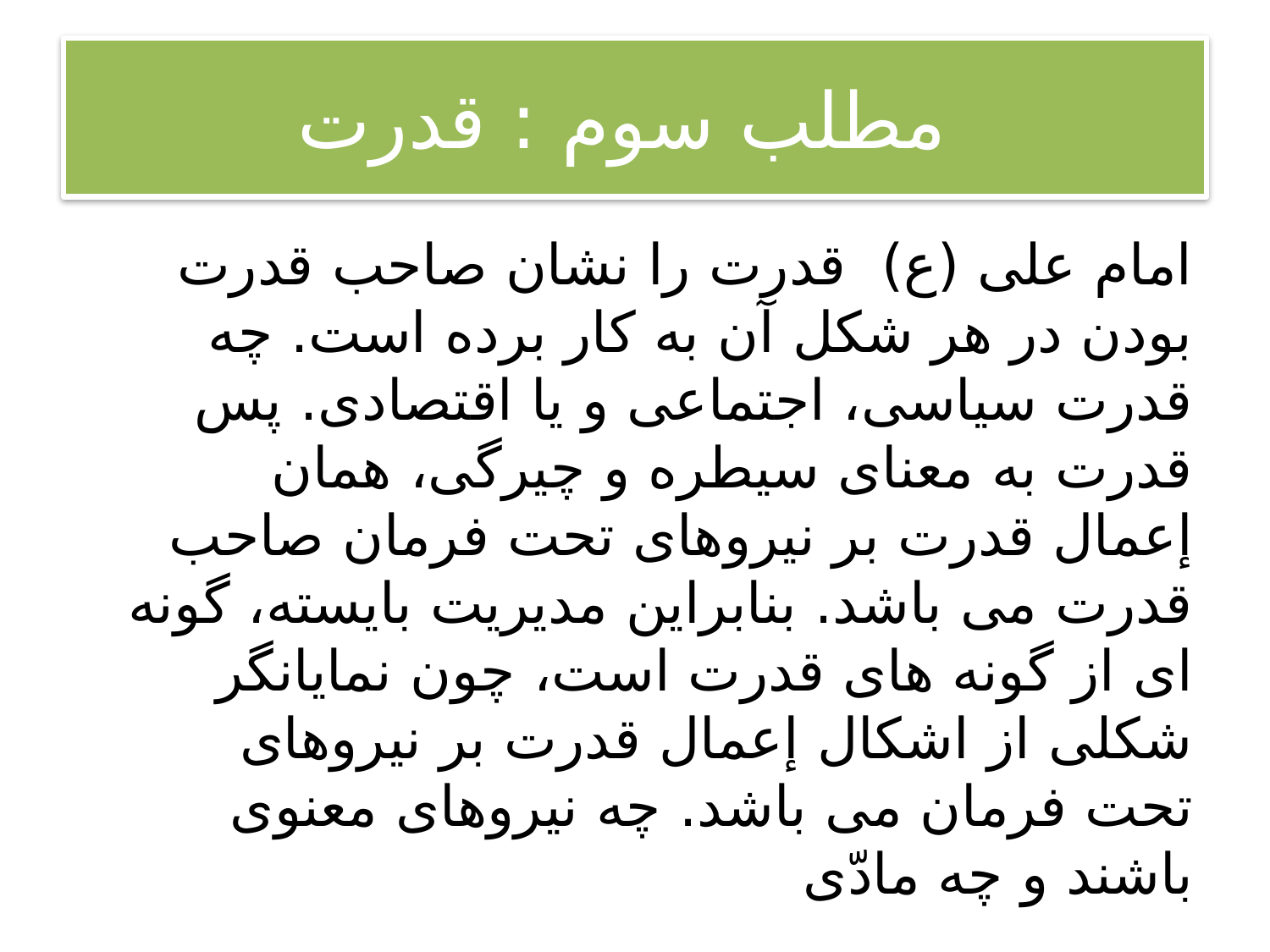

# مطلب سوم : قدرت
امام علی (ع)  قدرت را نشان صاحب قدرت بودن در هر شکل آن به کار برده است. چه قدرت سیاسی، اجتماعی و یا اقتصادی. پس قدرت به معنای سیطره و چیرگی، همان إعمال قدرت بر نیروهای تحت فرمان صاحب قدرت می باشد. بنابراین مدیریت بایسته، گونه ای از گونه های قدرت است، چون نمایانگر شکلی از اشکال إعمال قدرت بر نیروهای تحت فرمان می باشد. چه نیروهای معنوی باشند و چه مادّی